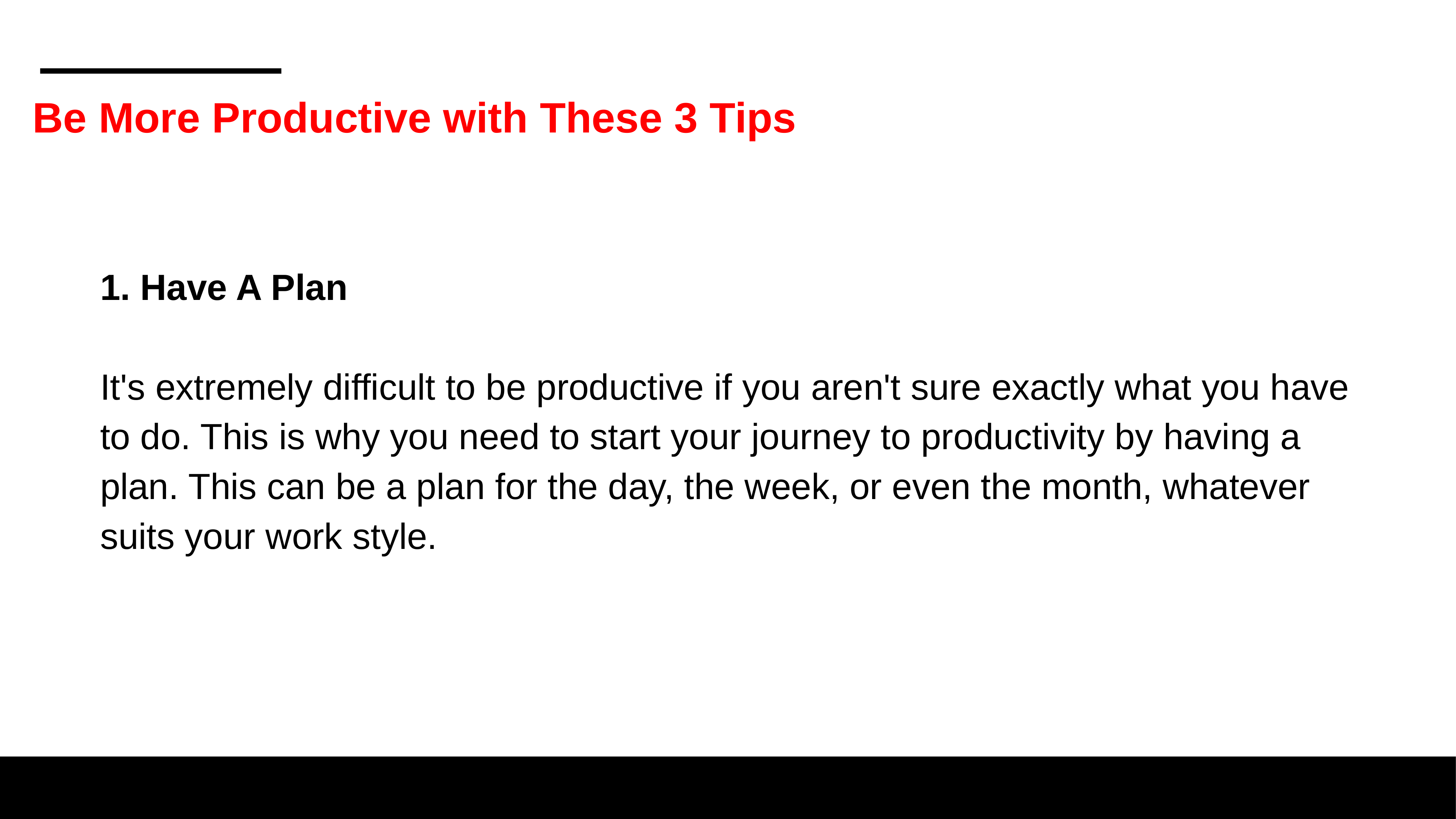

Be More Productive with These 3 Tips
1. Have A Plan

It's extremely difficult to be productive if you aren't sure exactly what you have to do. This is why you need to start your journey to productivity by having a plan. This can be a plan for the day, the week, or even the month, whatever suits your work style.